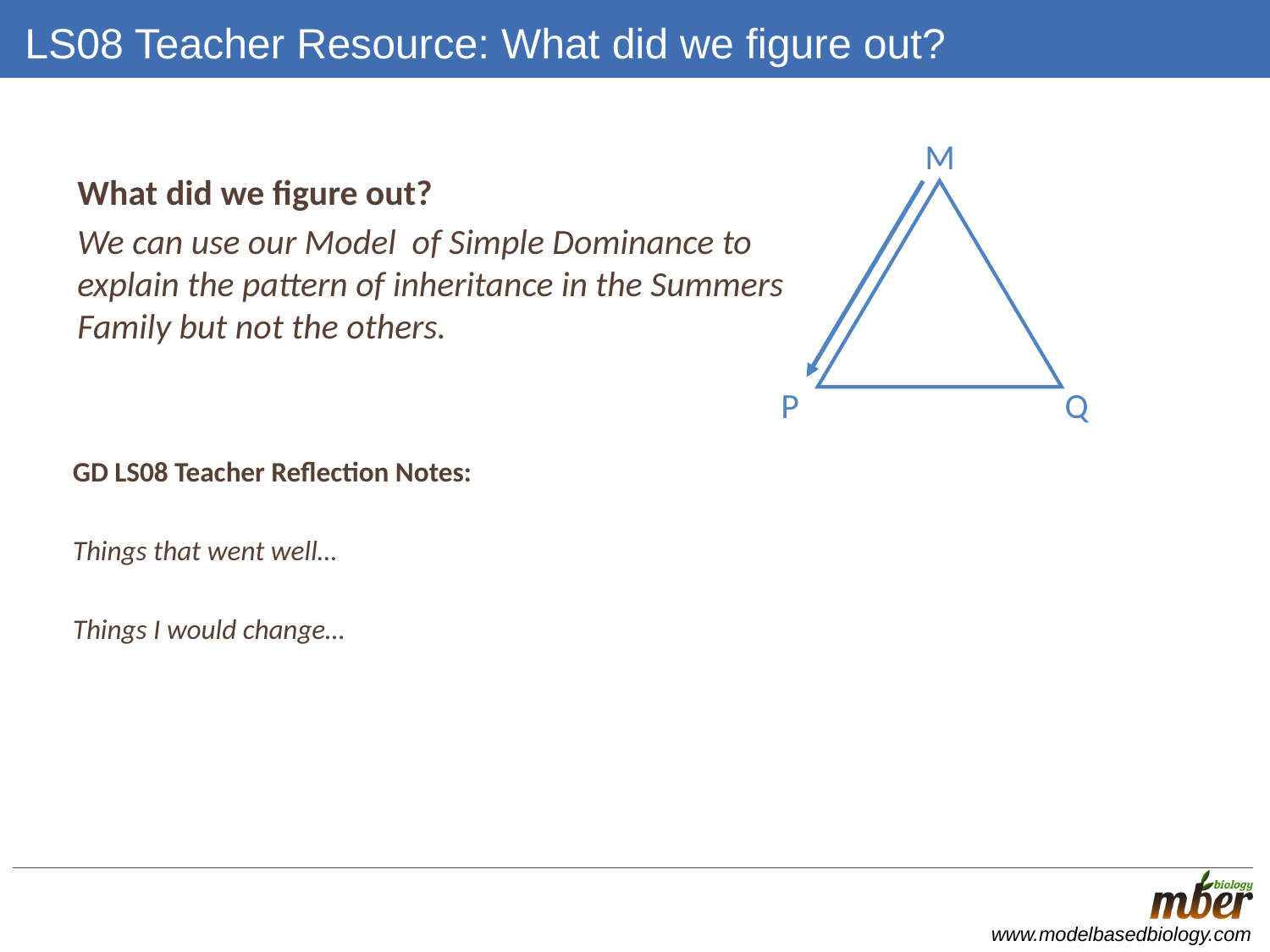

# LS08 Teacher Resource: What did we figure out?
M

Q
P
What did we figure out?
We can use our Model  of Simple Dominance to explain the pattern of inheritance in the Summers Family but not the others.
GD LS08 Teacher Reflection Notes:

Things that went well…

Things I would change…